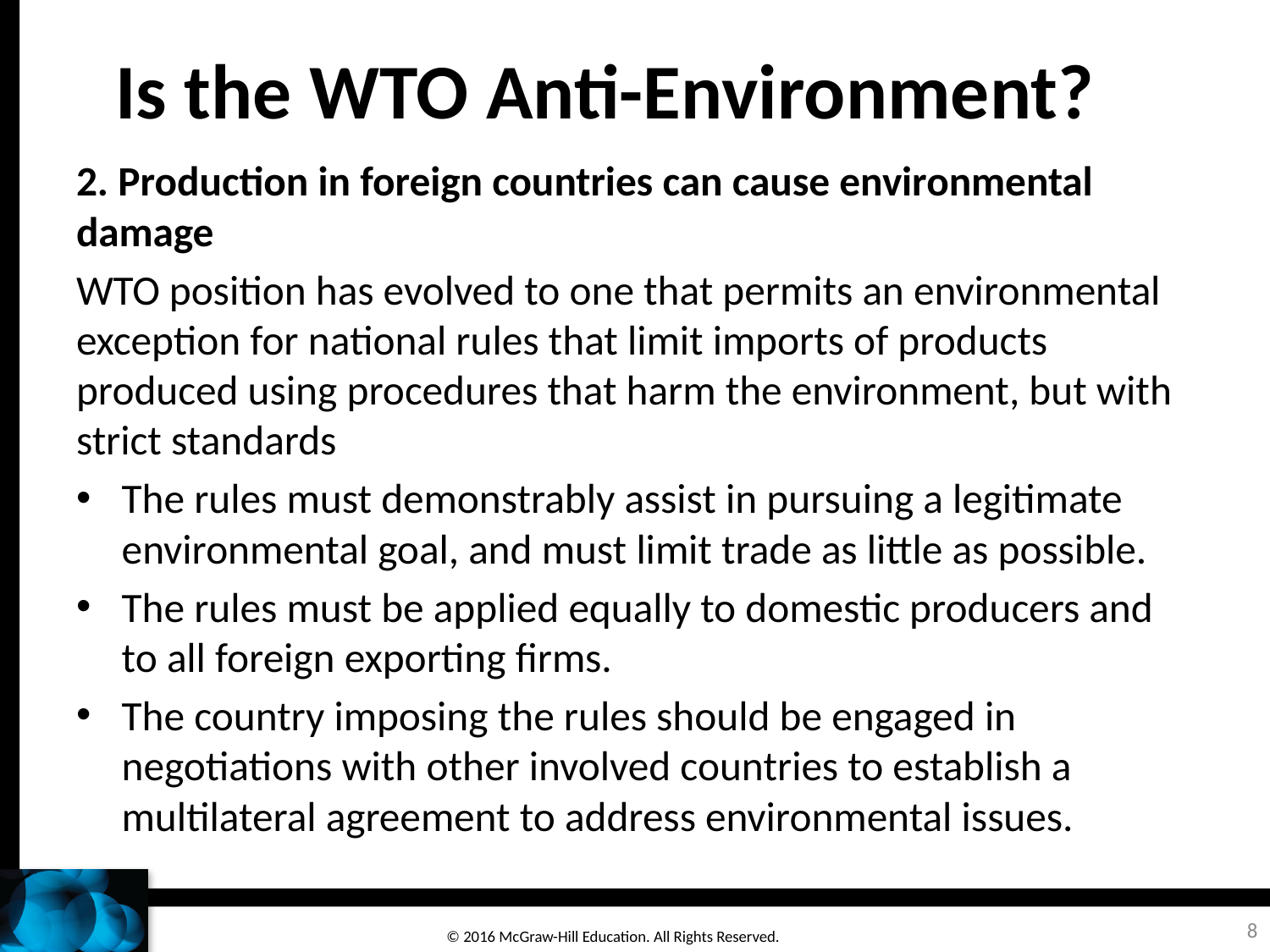

# Is the WTO Anti-Environment?
2. Production in foreign countries can cause environmental damage
WTO position has evolved to one that permits an environmental exception for national rules that limit imports of products produced using procedures that harm the environment, but with strict standards
The rules must demonstrably assist in pursuing a legitimate environmental goal, and must limit trade as little as possible.
The rules must be applied equally to domestic producers and to all foreign exporting firms.
The country imposing the rules should be engaged in negotiations with other involved countries to establish a multilateral agreement to address environmental issues.

8
© 2016 McGraw-Hill Education. All Rights Reserved.